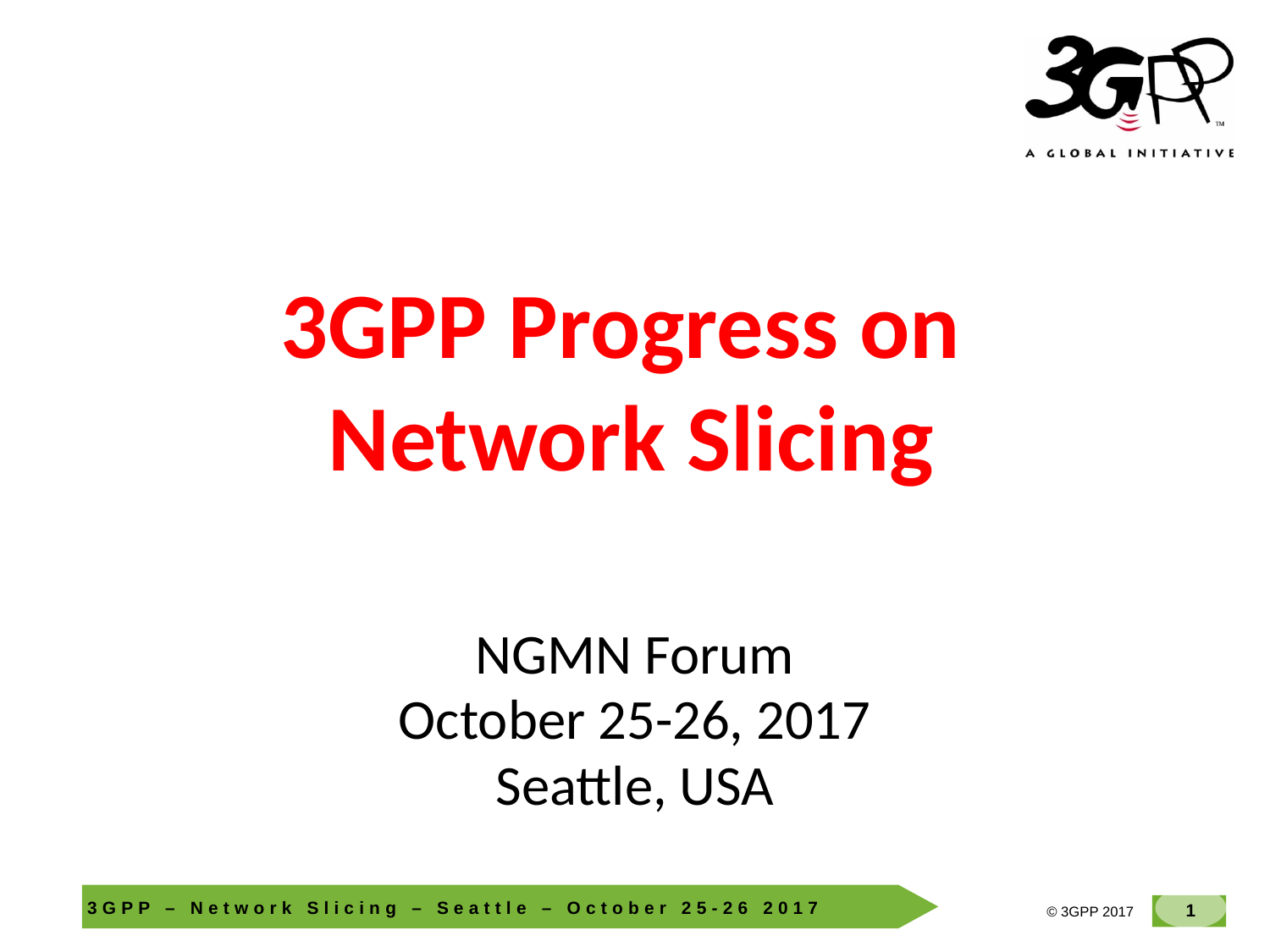

# 3GPP Progress on Network Slicing
NGMN Forum
October 25-26, 2017
Seattle, USA